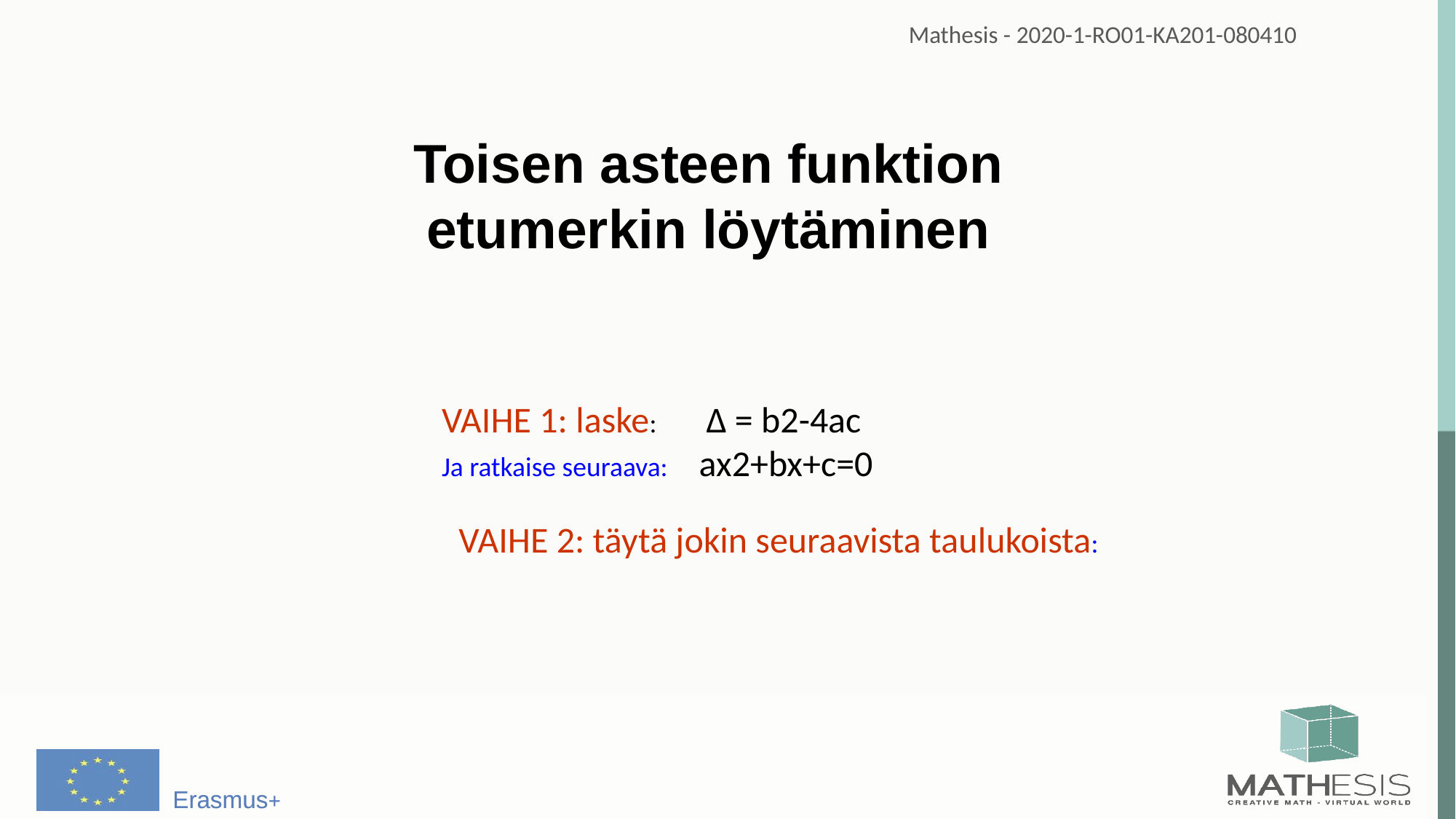

Toisen asteen funktion etumerkin löytäminen
VAIHE 1: laske:        Δ = b2-4ac
Ja ratkaise seuraava:     ax2+bx+c=0
VAIHE 2: täytä jokin seuraavista taulukoista: